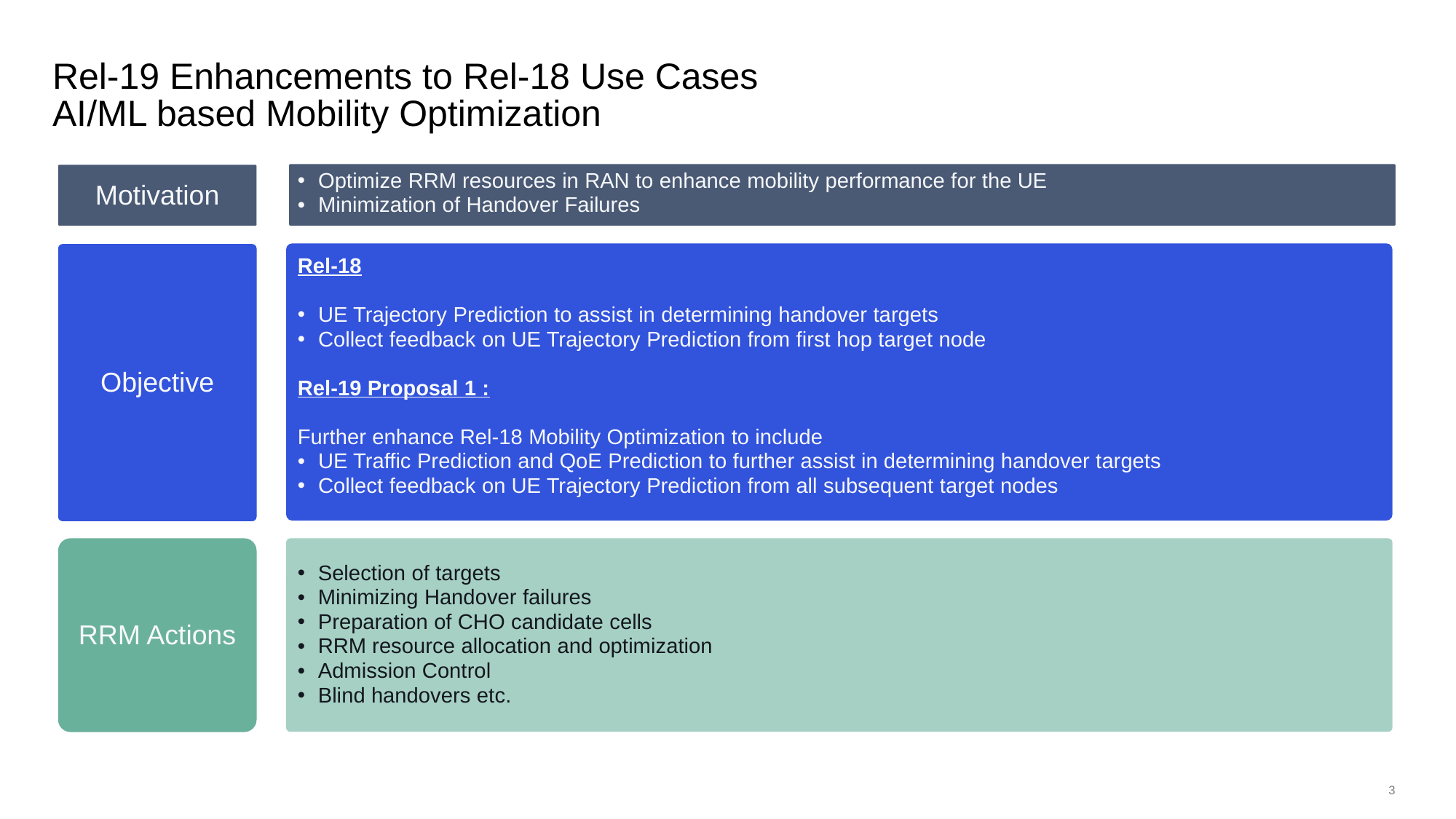

Rel-19 Enhancements to Rel-18 Use Cases
AI/ML based Mobility Optimization

Motivation
Optimize RRM resources in RAN to enhance mobility performance for the UE
Minimization of Handover Failures

Objective
Rel-18

UE Trajectory Prediction to assist in determining handover targets
Collect feedback on UE Trajectory Prediction from first hop target node

Rel-19 Proposal 1 :

Further enhance Rel-18 Mobility Optimization to include
UE Traffic Prediction and QoE Prediction to further assist in determining handover targets
Collect feedback on UE Trajectory Prediction from all subsequent target nodes
RRM Actions

Selection of targets
Minimizing Handover failures
Preparation of CHO candidate cells
RRM resource allocation and optimization
Admission Control
Blind handovers etc.